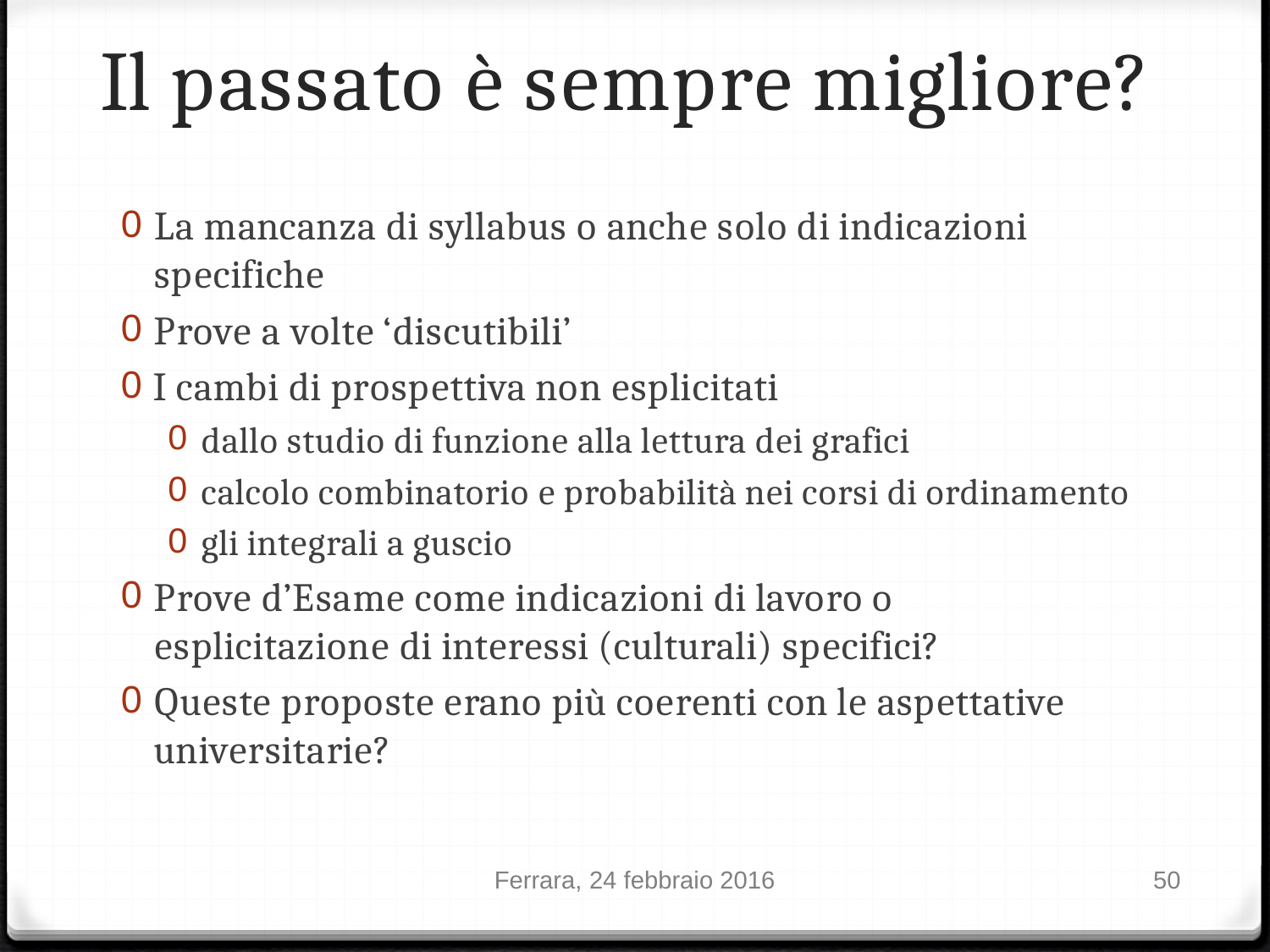

# Il passato è sempre migliore?
La mancanza di syllabus o anche solo di indicazioni specifiche
Prove a volte ‘discutibili’
I cambi di prospettiva non esplicitati
dallo studio di funzione alla lettura dei grafici
calcolo combinatorio e probabilità nei corsi di ordinamento
gli integrali a guscio
Prove d’Esame come indicazioni di lavoro o esplicitazione di interessi (culturali) specifici?
Queste proposte erano più coerenti con le aspettative universitarie?
Ferrara, 24 febbraio 2016
50